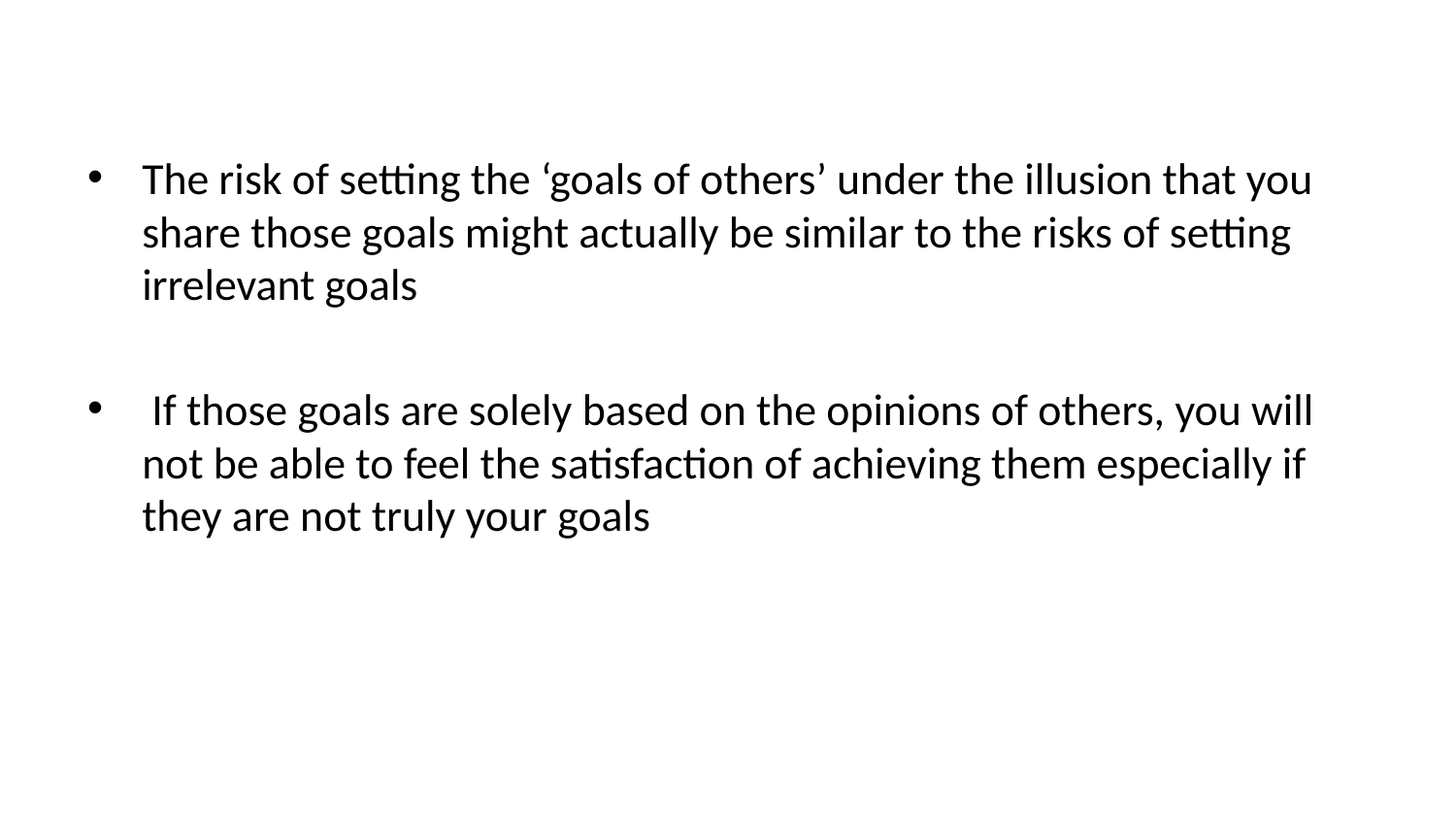

The risk of setting the ‘goals of others’ under the illusion that you share those goals might actually be similar to the risks of setting irrelevant goals

 If those goals are solely based on the opinions of others, you will not be able to feel the satisfaction of achieving them especially if they are not truly your goals